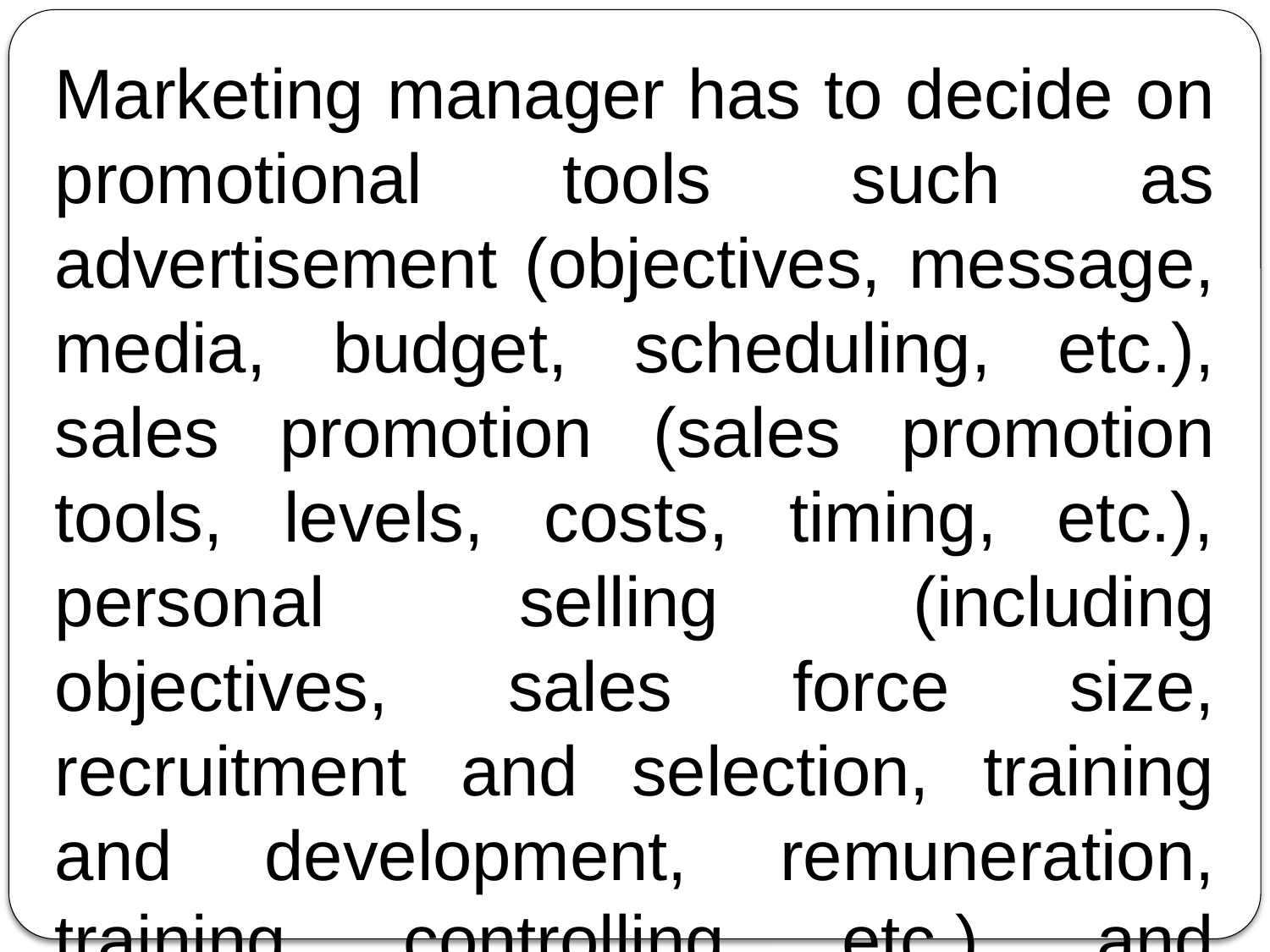

Marketing manager has to decide on promotional tools such as advertisement (objectives, message, media, budget, scheduling, etc.), sales promotion (sales promotion tools, levels, costs, timing, etc.), personal selling (including objectives, sales force size, recruitment and selection, training and development, remuneration, training, controlling, etc.), and publicity and public relations.